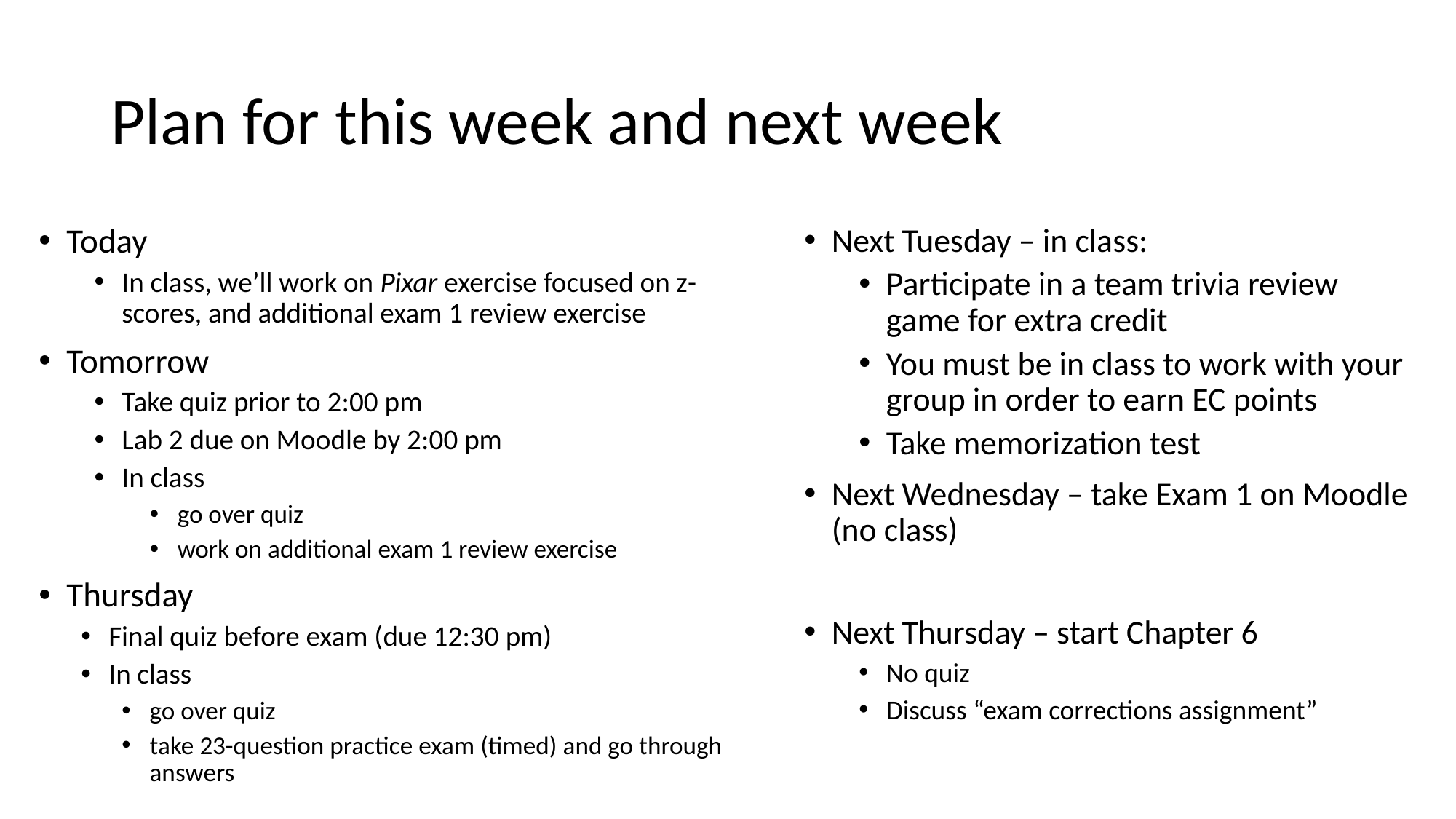

# Plan for this week and next week
Next Tuesday – in class:
Participate in a team trivia review game for extra credit
You must be in class to work with your group in order to earn EC points
Take memorization test
Next Wednesday – take Exam 1 on Moodle (no class)

Next Thursday – start Chapter 6
No quiz
Discuss “exam corrections assignment”
Today
In class, we’ll work on Pixar exercise focused on z-scores, and additional exam 1 review exercise
Tomorrow
Take quiz prior to 2:00 pm
Lab 2 due on Moodle by 2:00 pm
In class
go over quiz
work on additional exam 1 review exercise
Thursday
Final quiz before exam (due 12:30 pm)
In class
go over quiz
take 23-question practice exam (timed) and go through answers